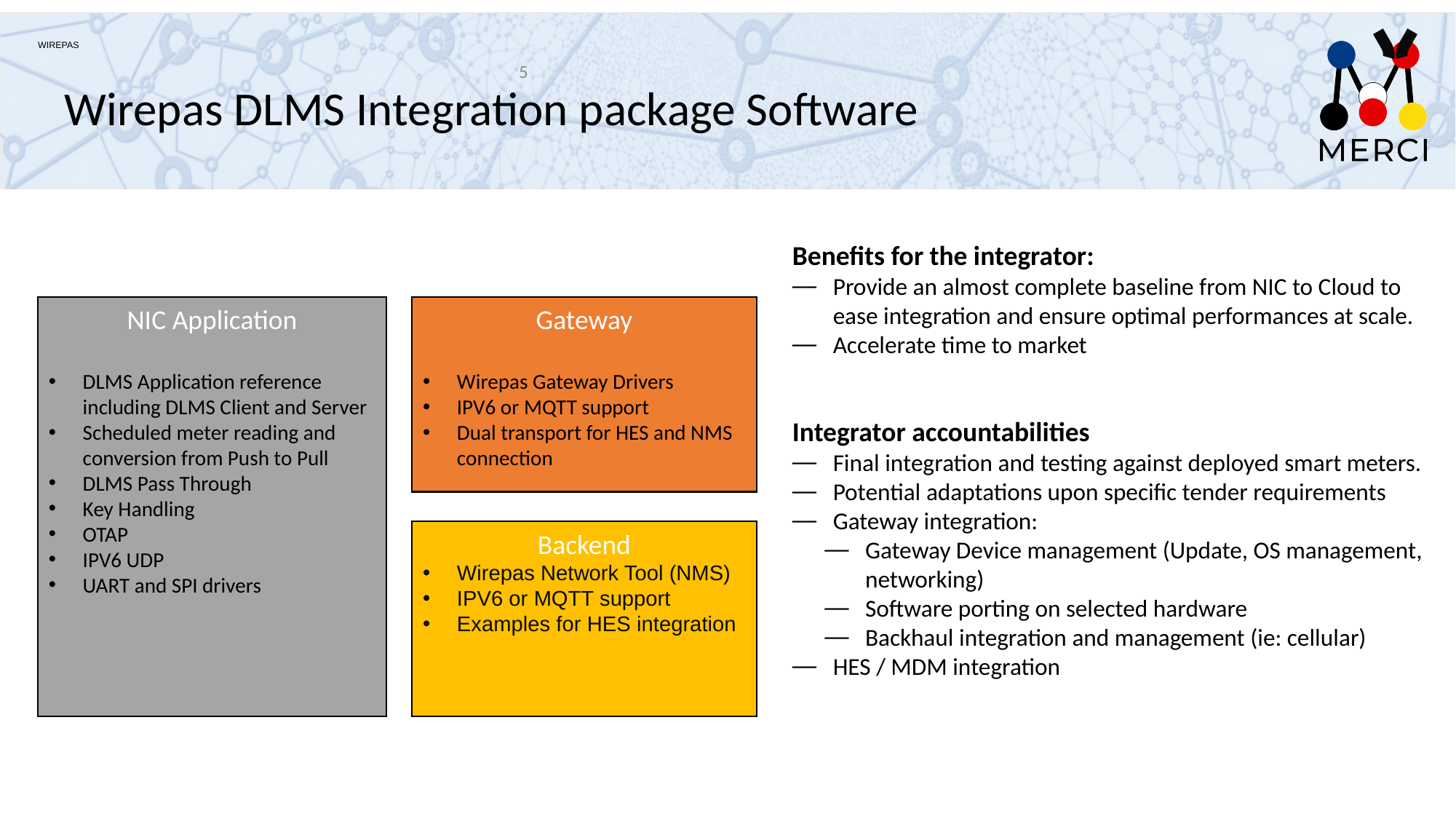

5
# Wirepas DLMS Integration package Software
Benefits for the integrator:
Provide an almost complete baseline from NIC to Cloud to ease integration and ensure optimal performances at scale.
Accelerate time to market

Integrator accountabilities
Final integration and testing against deployed smart meters.
Potential adaptations upon specific tender requirements
Gateway integration:
Gateway Device management (Update, OS management, networking)
Software porting on selected hardware
Backhaul integration and management (ie: cellular)
HES / MDM integration

NIC Application

DLMS Application reference including DLMS Client and Server
Scheduled meter reading and conversion from Push to Pull
DLMS Pass Through
Key Handling
OTAP
IPV6 UDP
UART and SPI drivers

Gateway

Wirepas Gateway Drivers
IPV6 or MQTT support
Dual transport for HES and NMS connection

Backend
Wirepas Network Tool (NMS)
IPV6 or MQTT support
Examples for HES integration